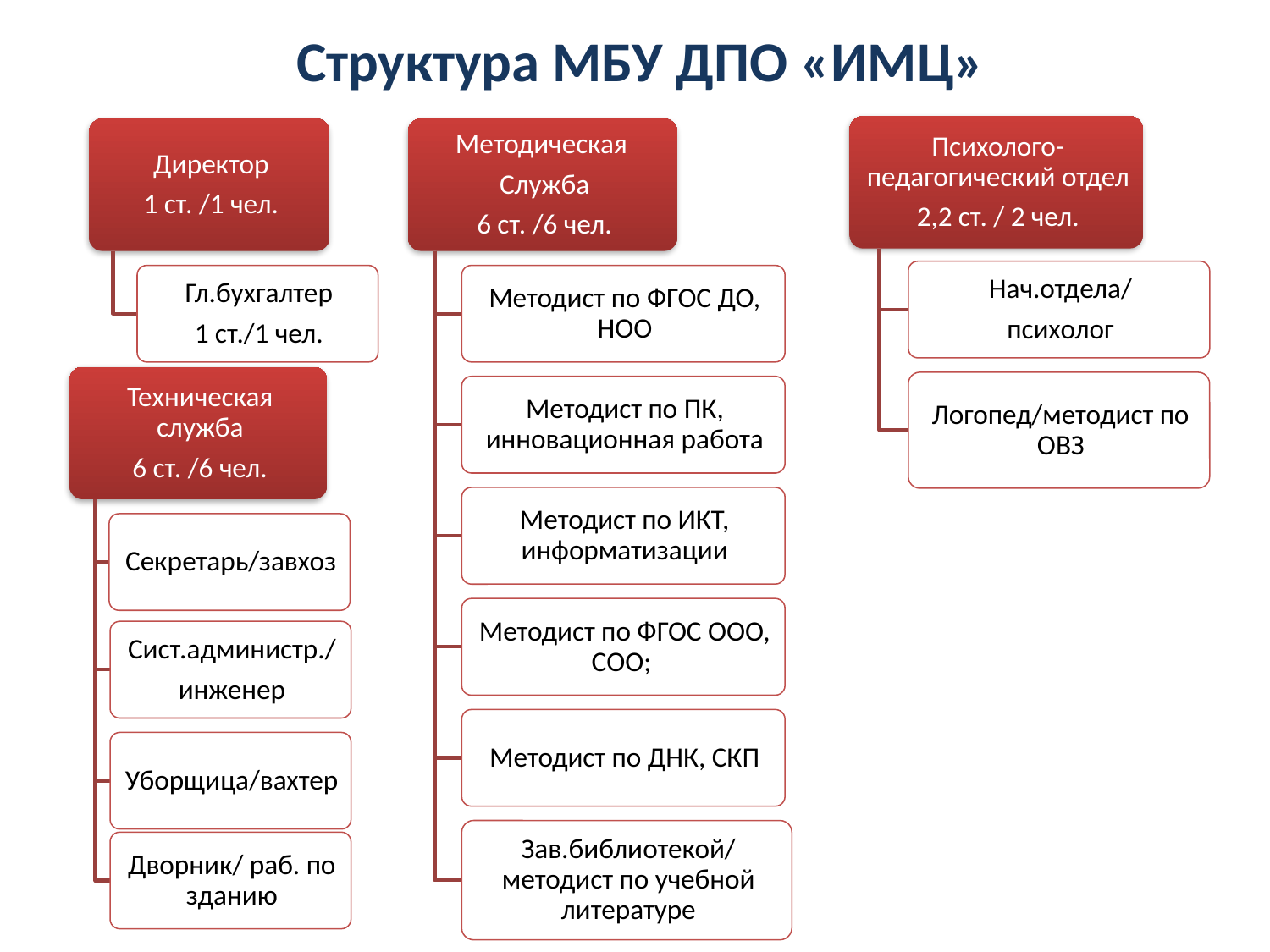

# Структура МБУ ДПО «ИМЦ»
Директор
1 ст. /1 чел.
Гл.бухгалтер
1 ст./1 чел.
Методическая
Служба
6 ст. /6 чел.
Методист по ФГОС ДО, НОО
Методист по ПК, инновационная работа
Методист по ИКТ, информатизации
Методист по ФГОС ООО, СОО;
Методист по ДНК, СКП
Зав.библиотекой/методист по учебной литературе
Техническая служба
6 ст. /6 чел.
Секретарь/завхоз
Сист.администр./
инженер
Уборщица/вахтер
Дворник/ раб. по зданию
Психолого-педагогический отдел
2,2 ст. / 2 чел.
Нач.отдела/
психолог
Логопед/методист по ОВЗ